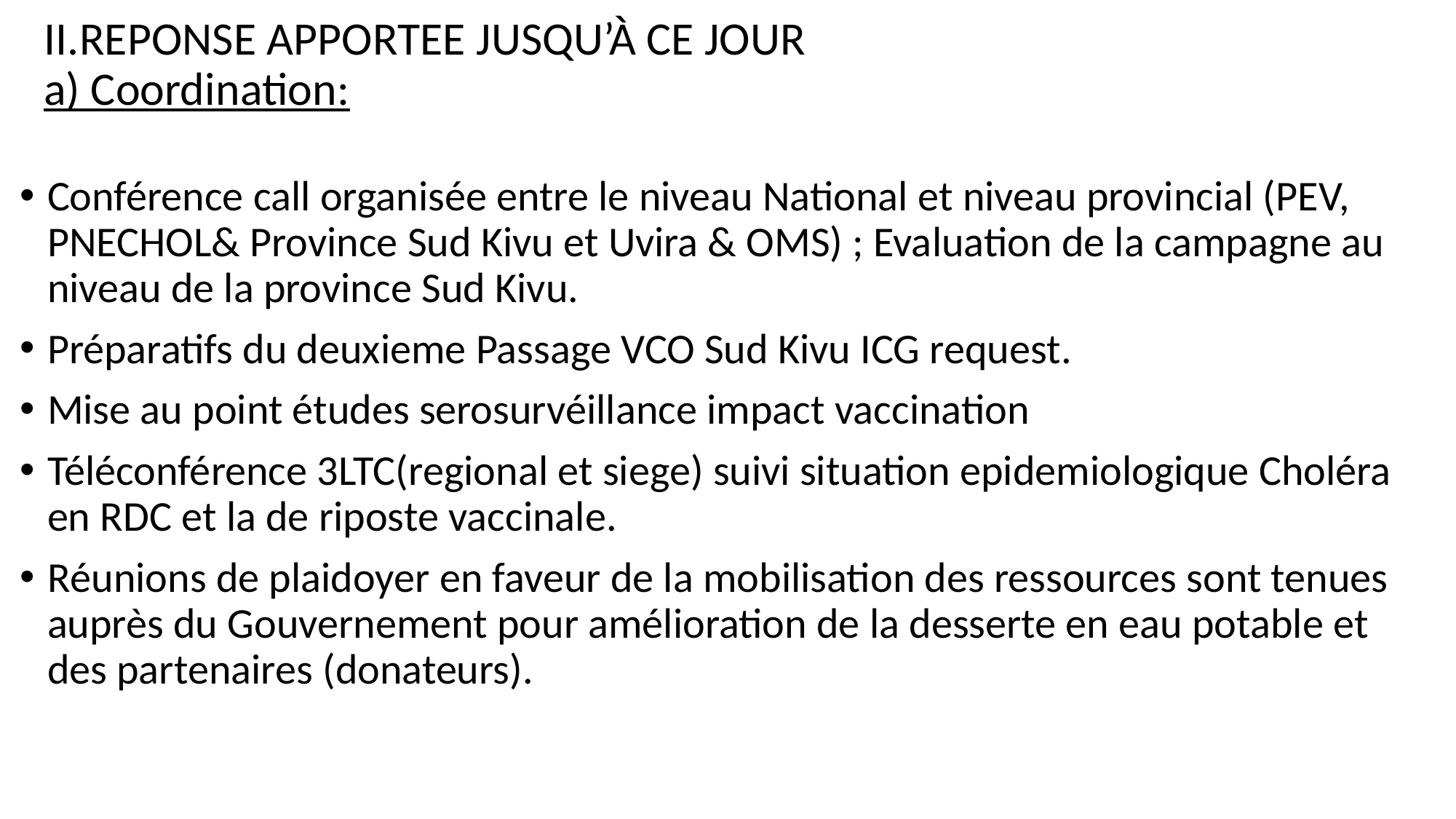

# II.REPONSE APPORTEE JUSQU’À CE JOUR a) Coordination:

Conférence call organisée entre le niveau National et niveau provincial (PEV, PNECHOL& Province Sud Kivu et Uvira & OMS) ; Evaluation de la campagne au niveau de la province Sud Kivu.
Préparatifs du deuxieme Passage VCO Sud Kivu ICG request.
Mise au point études serosurvéillance impact vaccination
Téléconférence 3LTC(regional et siege) suivi situation epidemiologique Choléra en RDC et la de riposte vaccinale.
Réunions de plaidoyer en faveur de la mobilisation des ressources sont tenues auprès du Gouvernement pour amélioration de la desserte en eau potable et des partenaires (donateurs).